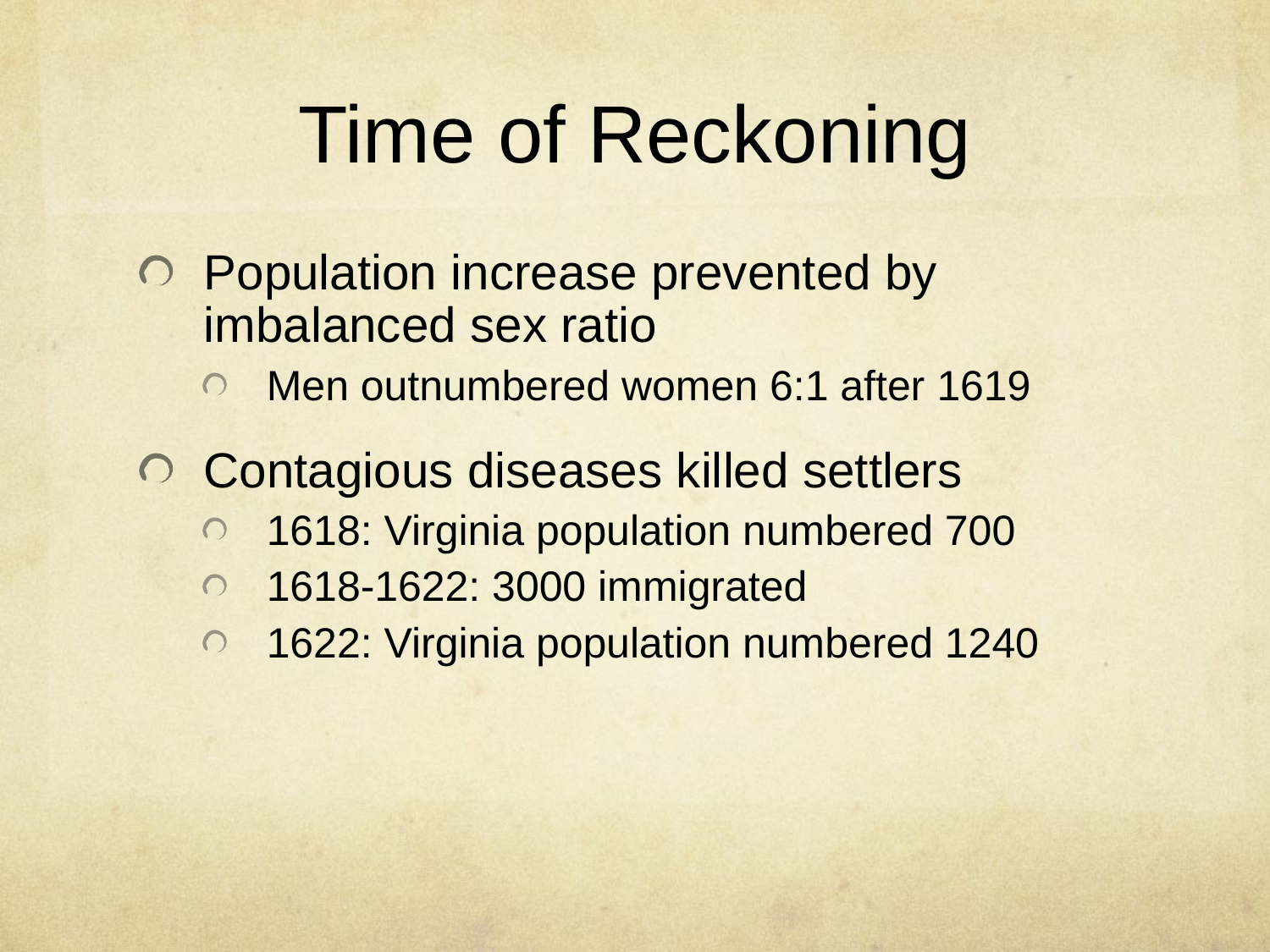

# Time of Reckoning
Population increase prevented by imbalanced sex ratio
Men outnumbered women 6:1 after 1619
Contagious diseases killed settlers
1618: Virginia population numbered 700
1618-1622: 3000 immigrated
1622: Virginia population numbered 1240